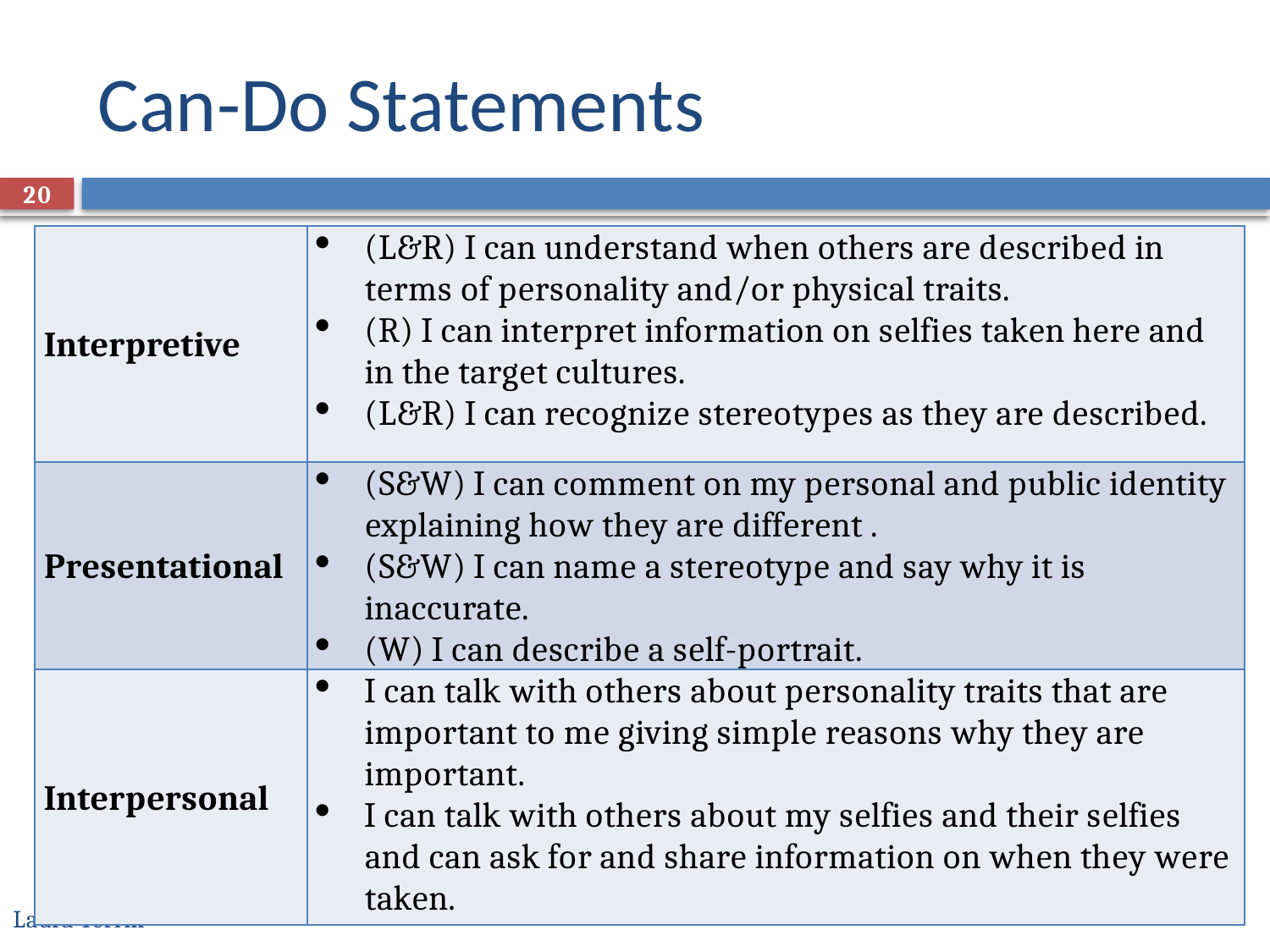

# Can-Do Statements
20
| Interpretive | (L&R) I can understand when others are described in terms of personality and/or physical traits. (R) I can interpret information on selfies taken here and in the target cultures. (L&R) I can recognize stereotypes as they are described. |
| --- | --- |
| Presentational | (S&W) I can comment on my personal and public identity explaining how they are different . (S&W) I can name a stereotype and say why it is inaccurate. (W) I can describe a self-portrait. |
| Interpersonal | I can talk with others about personality traits that are important to me giving simple reasons why they are important. I can talk with others about my selfies and their selfies and can ask for and share information on when they were taken. |
Laura Terrill